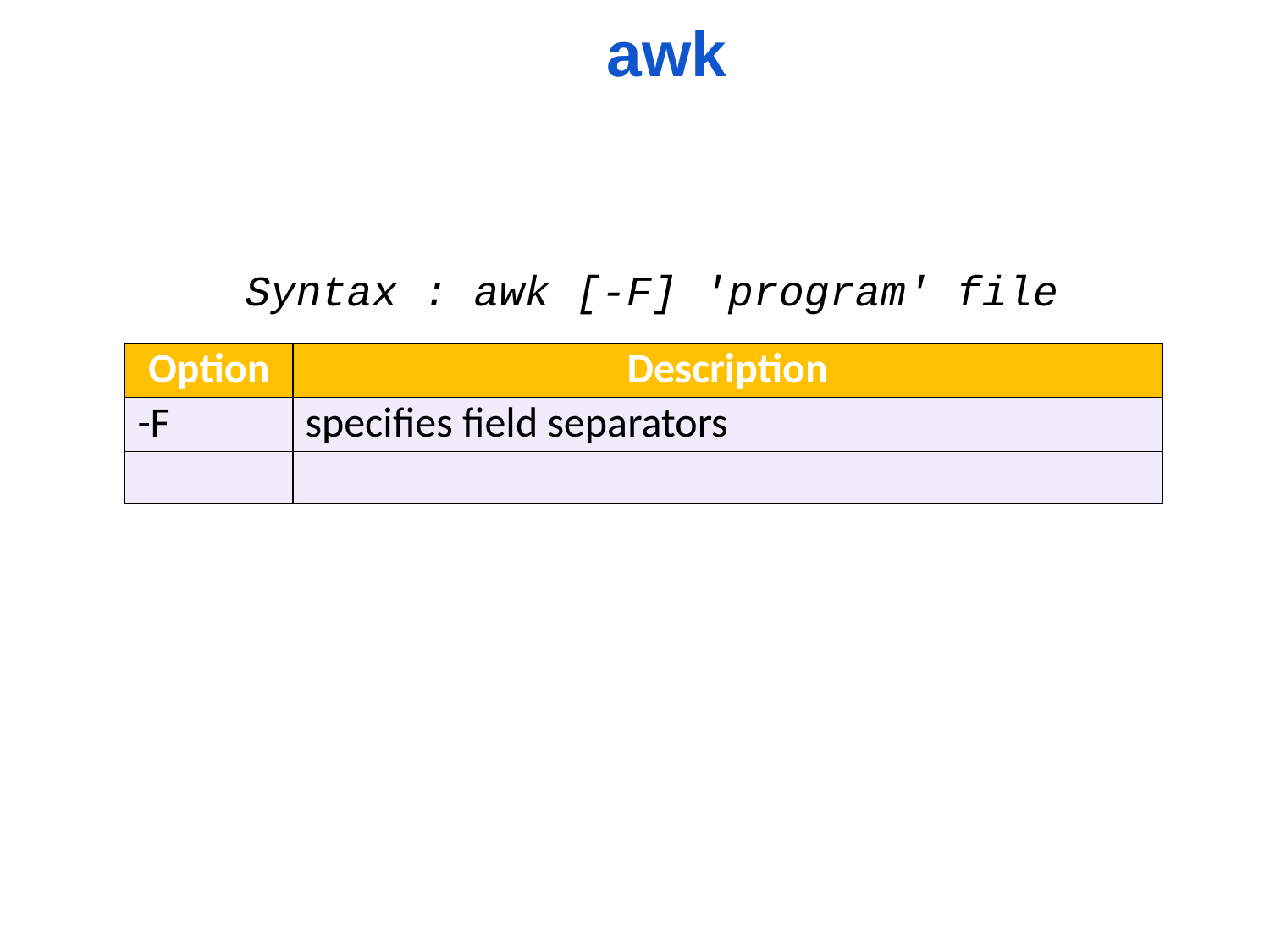

awk
Syntax : awk [-F] 'program' file
| Option | Description |
| --- | --- |
| -F | specifies field separators |
|  |  |